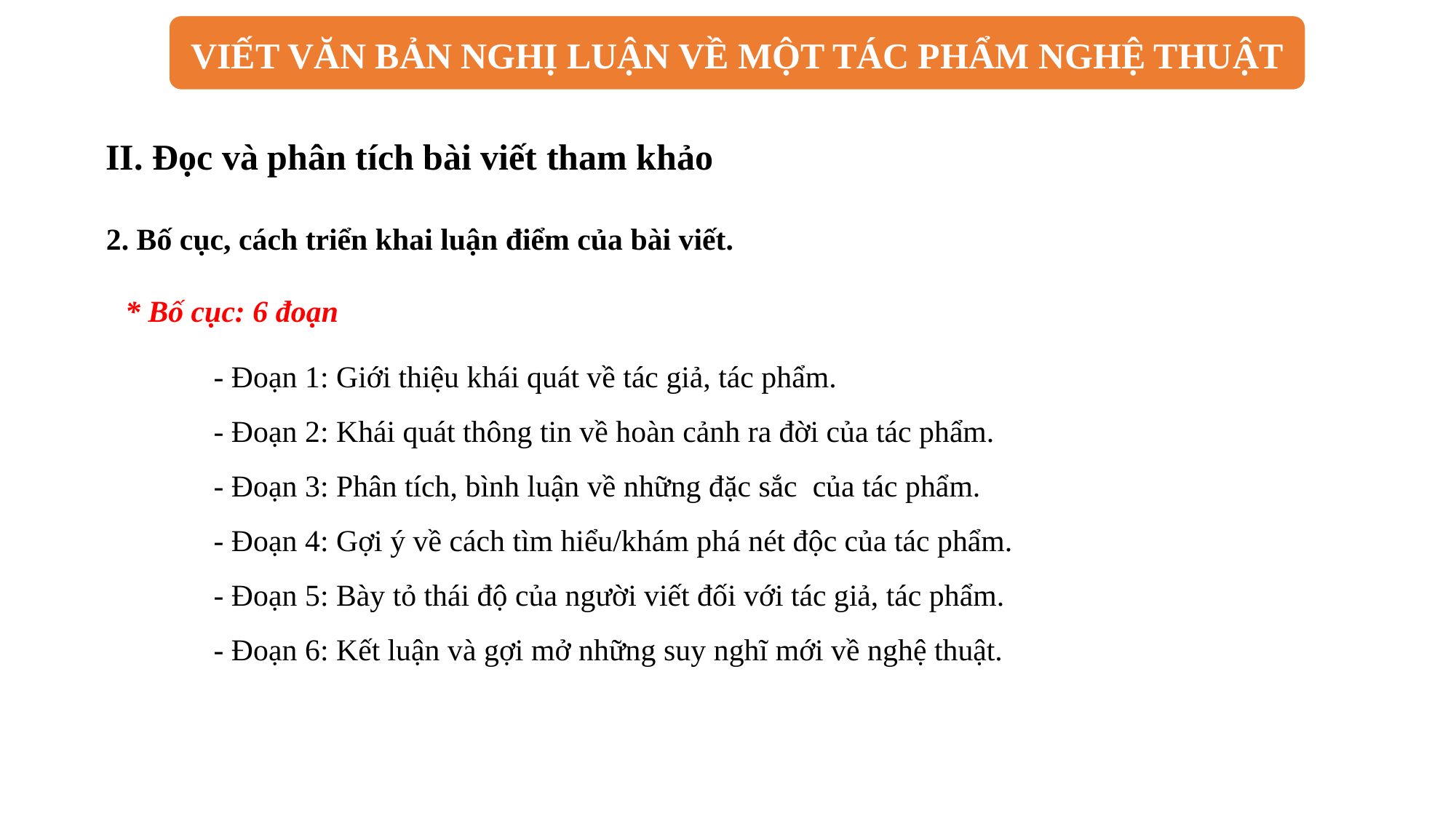

VIẾT VĂN BẢN NGHỊ LUẬN VỀ MỘT TÁC PHẨM NGHỆ THUẬT
II. Đọc và phân tích bài viết tham khảo
2. Bố cục, cách triển khai luận điểm của bài viết.
* Bố cục: 6 đoạn
- Đoạn 1: Giới thiệu khái quát về tác giả, tác phẩm.
- Đoạn 2: Khái quát thông tin về hoàn cảnh ra đời của tác phẩm.
- Đoạn 3: Phân tích, bình luận về những đặc sắc  của tác phẩm.
- Đoạn 4: Gợi ý về cách tìm hiểu/khám phá nét độc của tác phẩm.
- Đoạn 5: Bày tỏ thái độ của người viết đối với tác giả, tác phẩm.
- Đoạn 6: Kết luận và gợi mở những suy nghĩ mới về nghệ thuật.